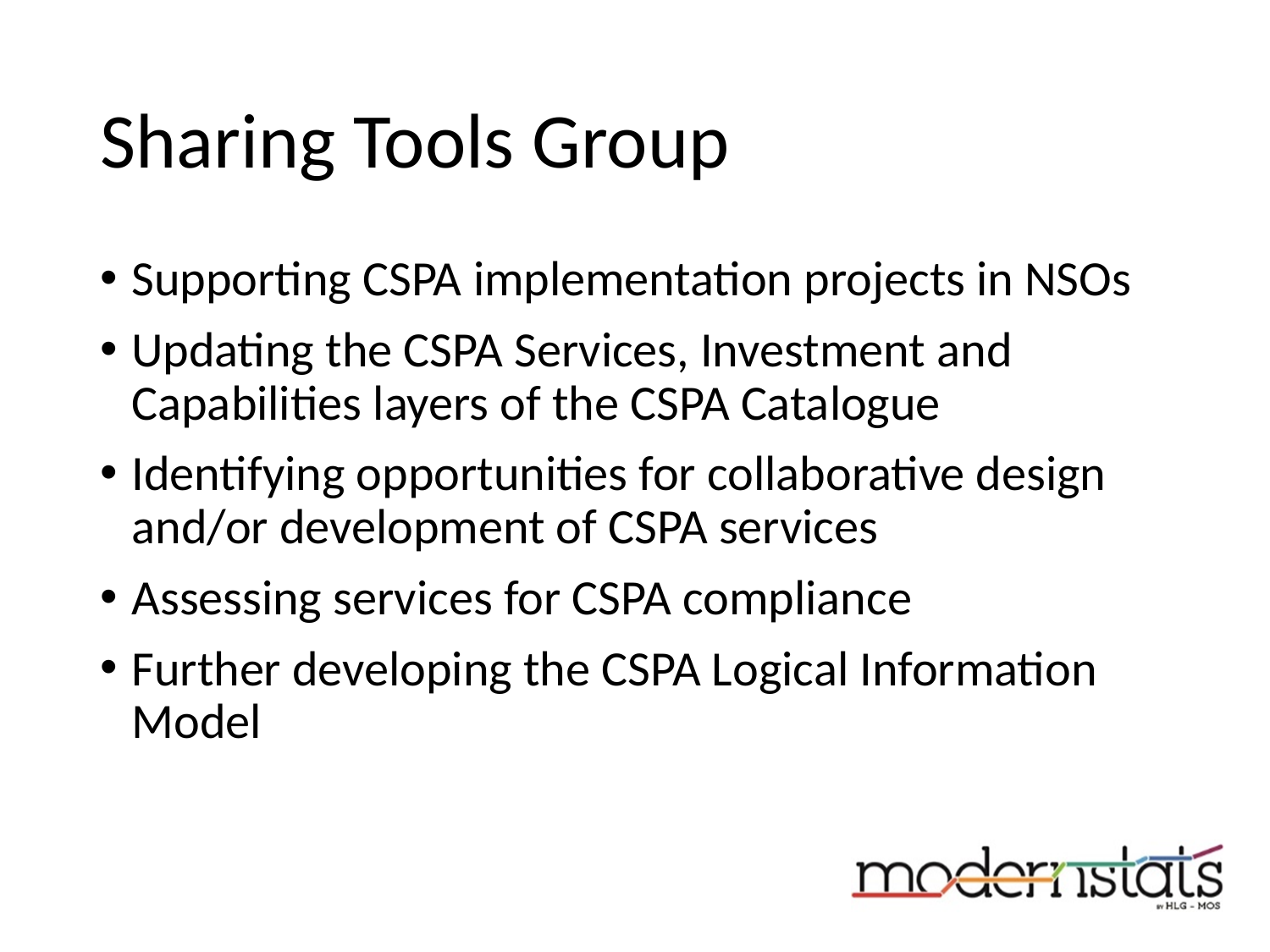

# Sharing Tools Group
Supporting CSPA implementation projects in NSOs
Updating the CSPA Services, Investment and  Capabilities layers of the CSPA Catalogue
Identifying opportunities for collaborative design and/or development of CSPA services
Assessing services for CSPA compliance
Further developing the CSPA Logical Information Model